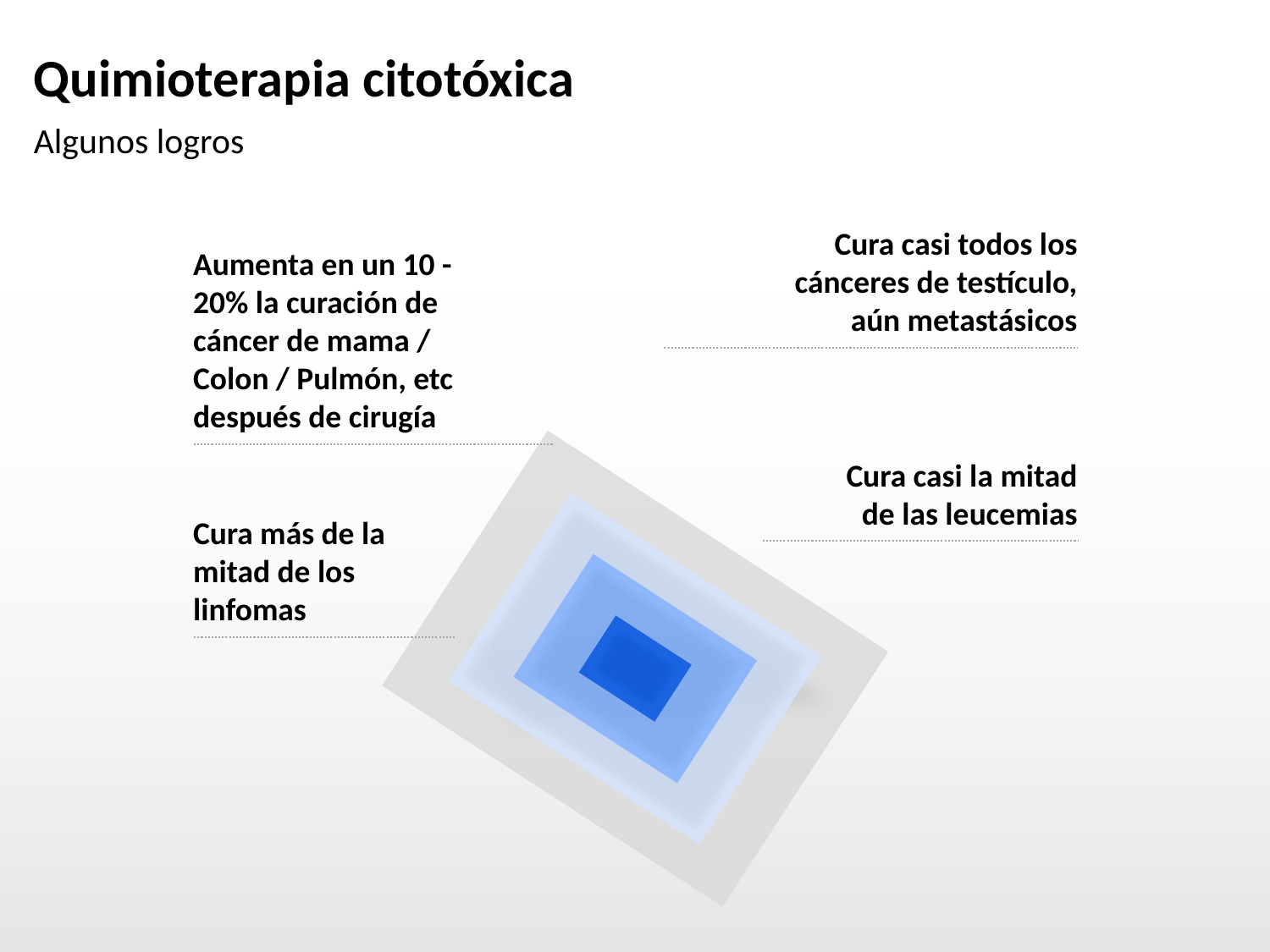

# Quimioterapia citotóxica
Algunos logros
Cura casi todos los cánceres de testículo, aún metastásicos
Aumenta en un 10 - 20% la curación de cáncer de mama / Colon / Pulmón, etc después de cirugía
Cura casi la mitad de las leucemias

Cura más de la mitad de los linfomas